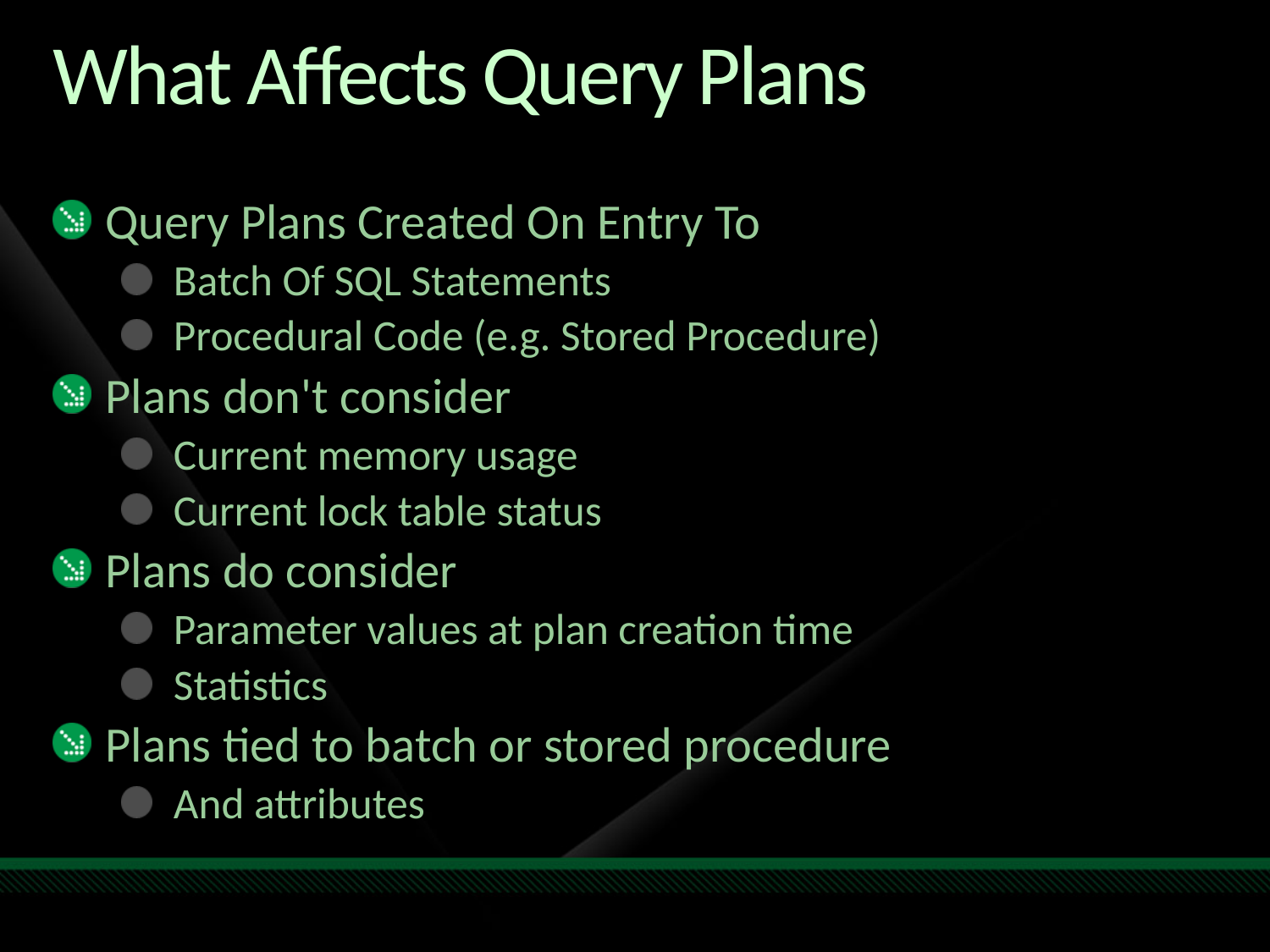

# What Affects Query Plans
Query Plans Created On Entry To
Batch Of SQL Statements
Procedural Code (e.g. Stored Procedure)
Plans don't consider
Current memory usage
Current lock table status
Plans do consider
Parameter values at plan creation time
Statistics
Plans tied to batch or stored procedure
And attributes